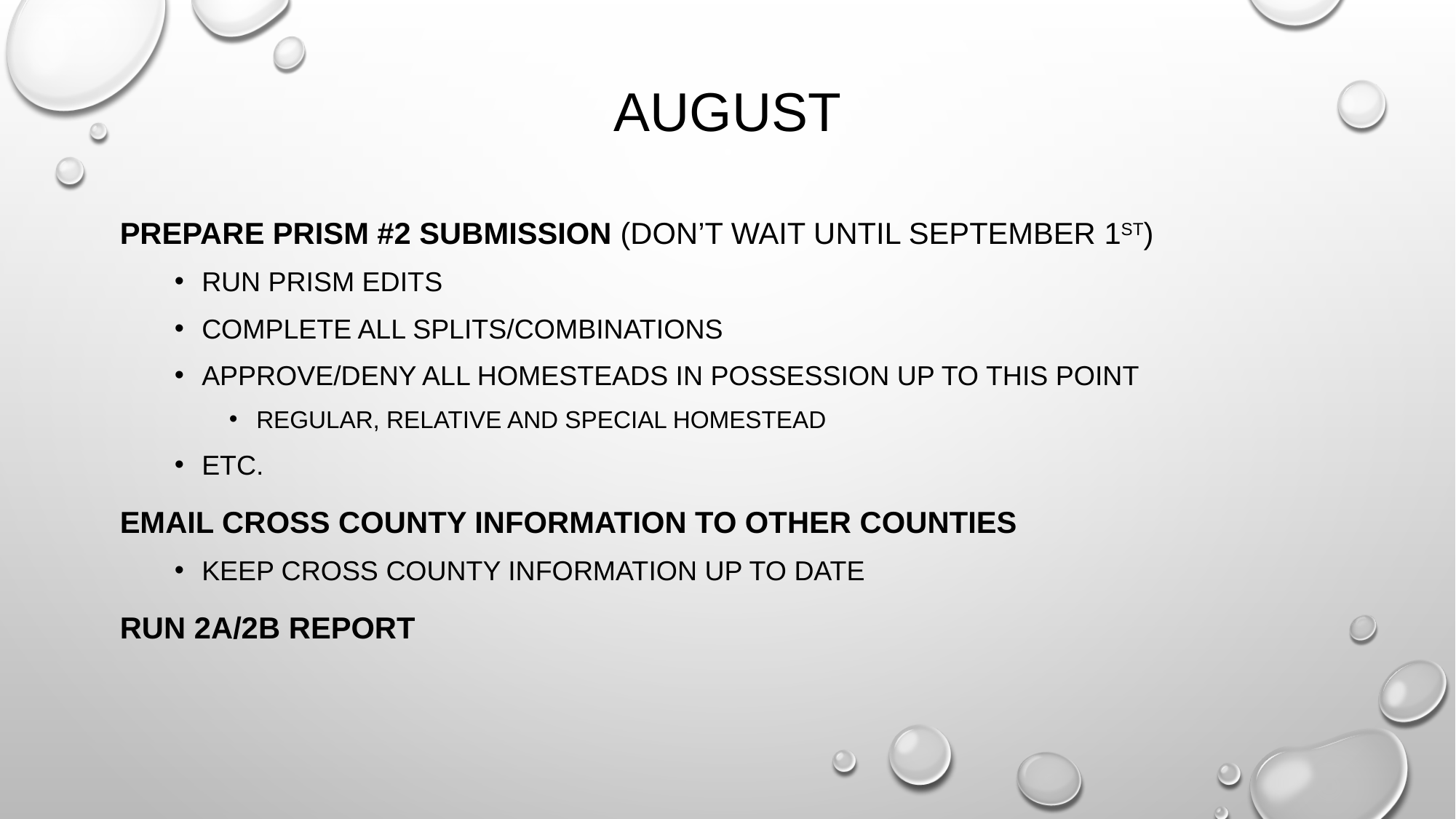

# august
Prepare prism #2 submission (don’t wait until September 1st)
Run prism edits
Complete all splits/combinations
Approve/deny all homesteads in possession up to this point
Regular, relative and special homestead
Etc.
Email cross county information to other counties
Keep Cross county information up to date
Run 2a/2b report